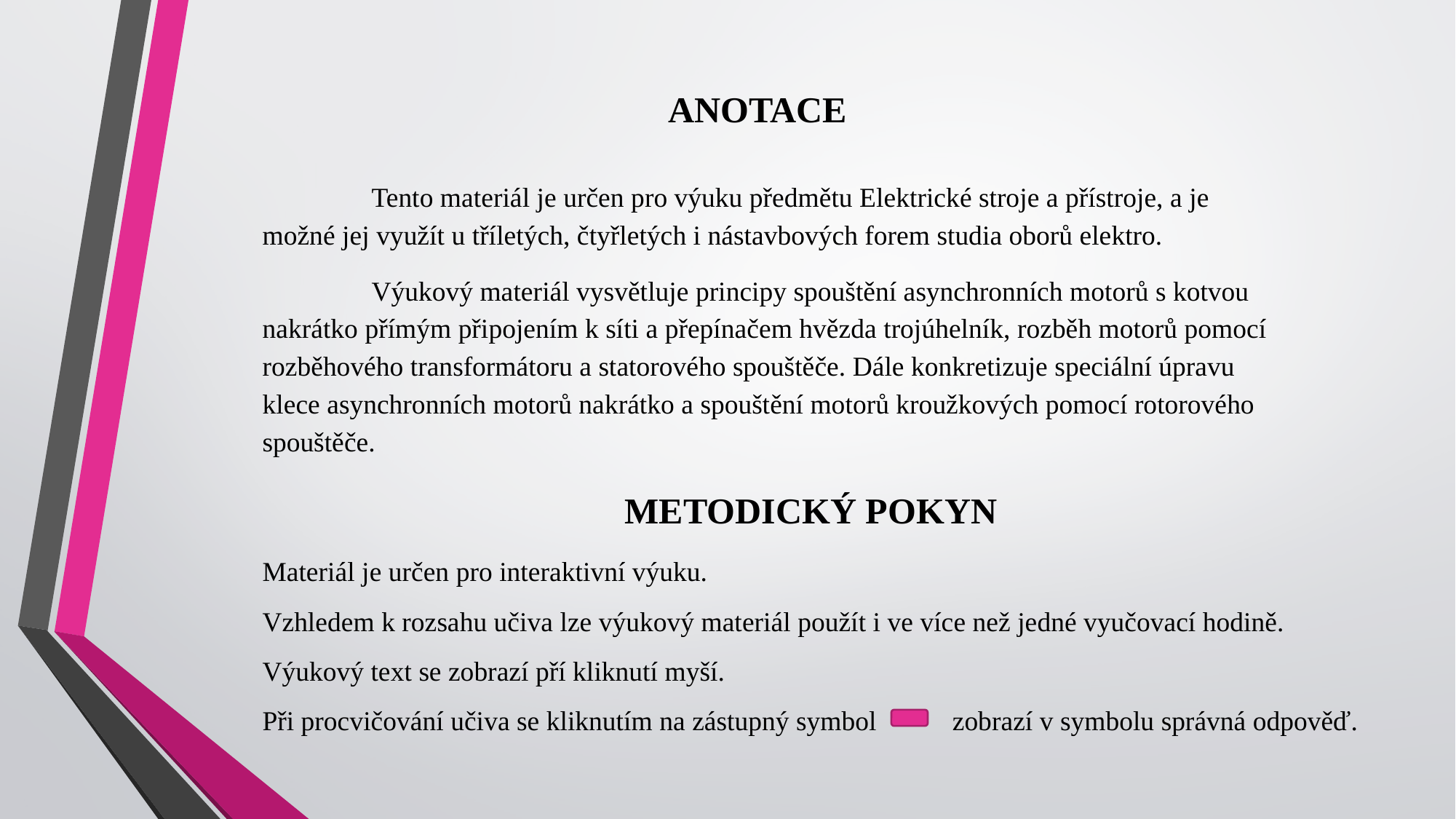

ANOTACE
	Tento materiál je určen pro výuku předmětu Elektrické stroje a přístroje, a je možné jej využít u tříletých, čtyřletých i nástavbových forem studia oborů elektro.
	Výukový materiál vysvětluje principy spouštění asynchronních motorů s kotvou nakrátko přímým připojením k síti a přepínačem hvězda trojúhelník, rozběh motorů pomocí rozběhového transformátoru a statorového spouštěče. Dále konkretizuje speciální úpravu klece asynchronních motorů nakrátko a spouštění motorů kroužkových pomocí rotorového spouštěče.
METODICKÝ POKYN

Materiál je určen pro interaktivní výuku.
Vzhledem k rozsahu učiva lze výukový materiál použít i ve více než jedné vyučovací hodině.
Výukový text se zobrazí pří kliknutí myší.
Při procvičování učiva se kliknutím na zástupný symbol           zobrazí v symbolu správná odpověď.